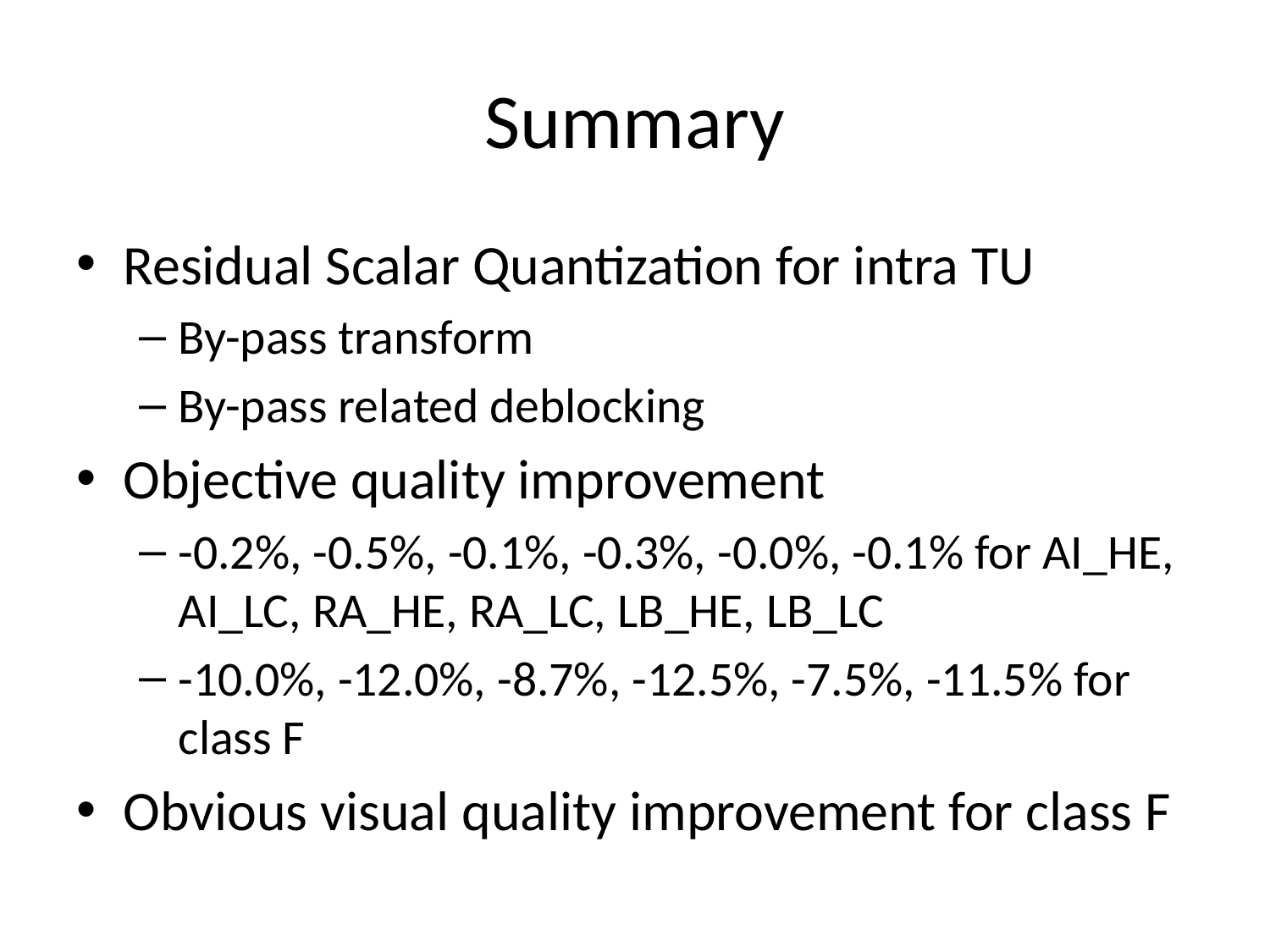

# Summary
Residual Scalar Quantization for intra TU
By-pass transform
By-pass related deblocking
Objective quality improvement
-0.2%, -0.5%, -0.1%, -0.3%, -0.0%, -0.1% for AI_HE, AI_LC, RA_HE, RA_LC, LB_HE, LB_LC
-10.0%, -12.0%, -8.7%, -12.5%, -7.5%, -11.5% for class F
Obvious visual quality improvement for class F